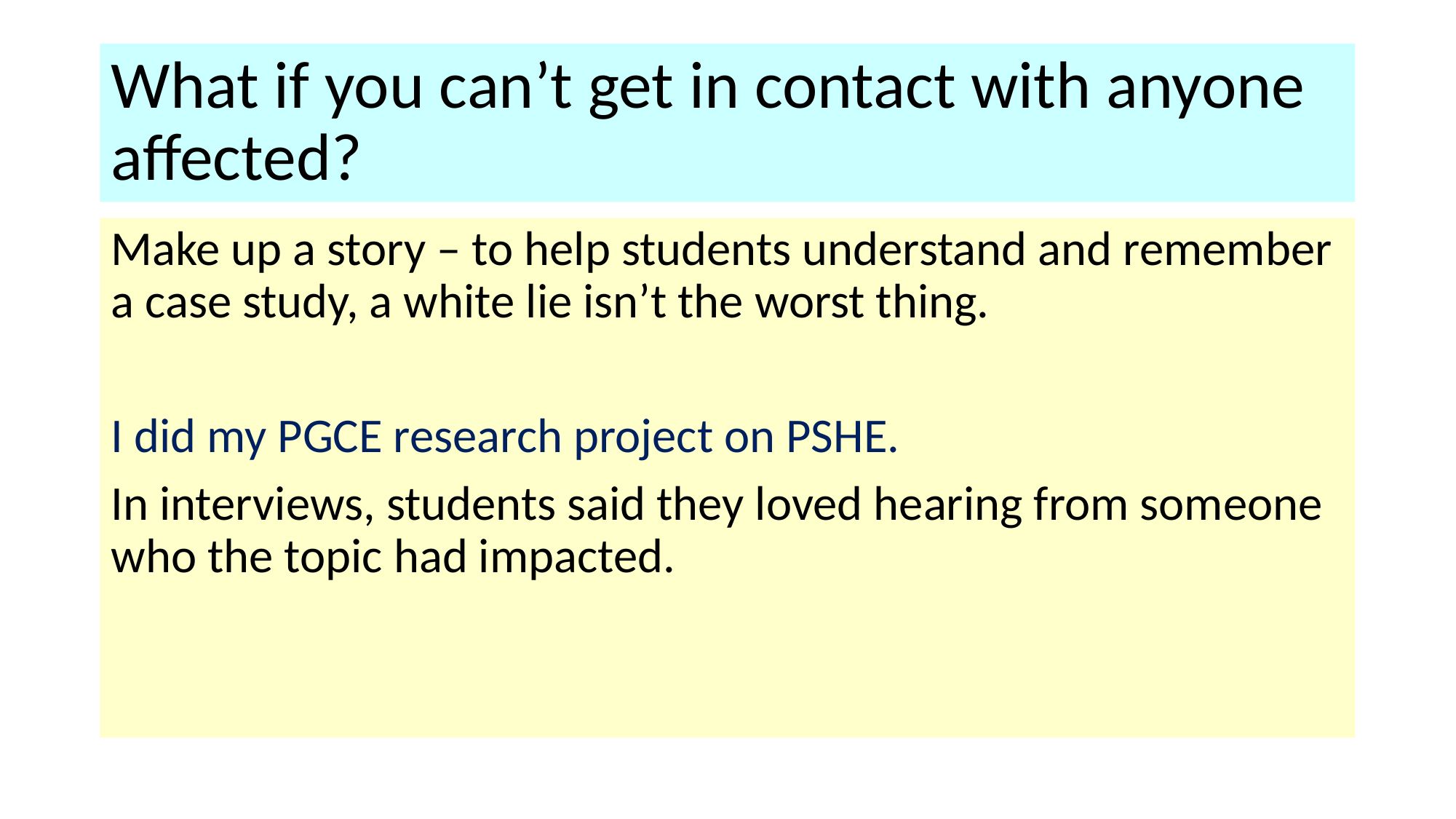

# What if you can’t get in contact with anyone affected?
Make up a story – to help students understand and remember a case study, a white lie isn’t the worst thing.

I did my PGCE research project on PSHE.
In interviews, students said they loved hearing from someone who the topic had impacted.